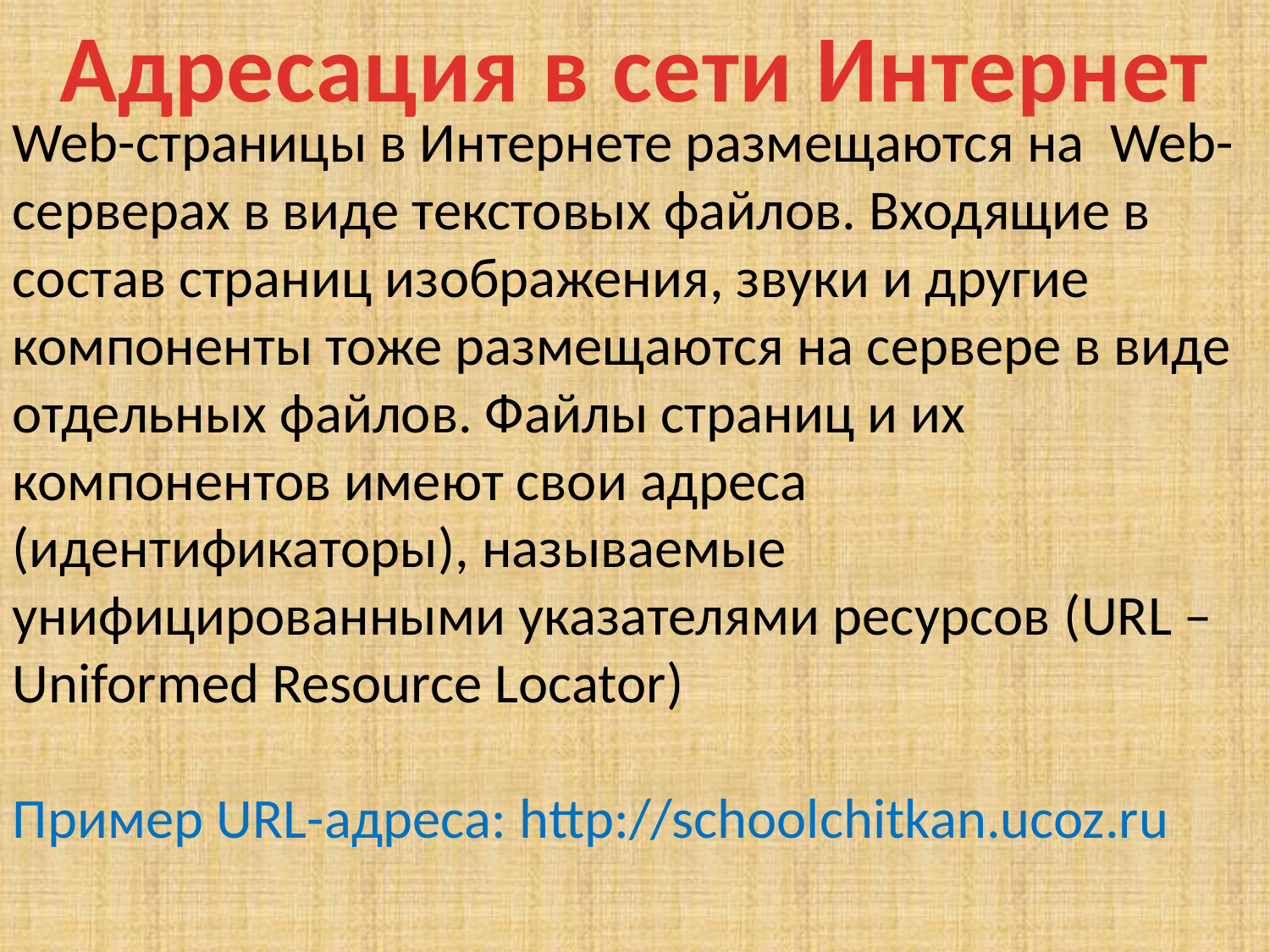

Адресация в сети Интернет
Web-страницы в Интернете размещаются на  Web-серверах в виде текстовых файлов. Входящие в состав страниц изображения, звуки и другие компоненты тоже размещаются на сервере в виде отдельных файлов. Файлы страниц и их компонентов имеют свои адреса (идентификаторы), называемые унифицированными указателями ресурсов (URL – Uniformed Resource Locator)

Пример URL-адреса: http://schoolchitkan.ucoz.ru